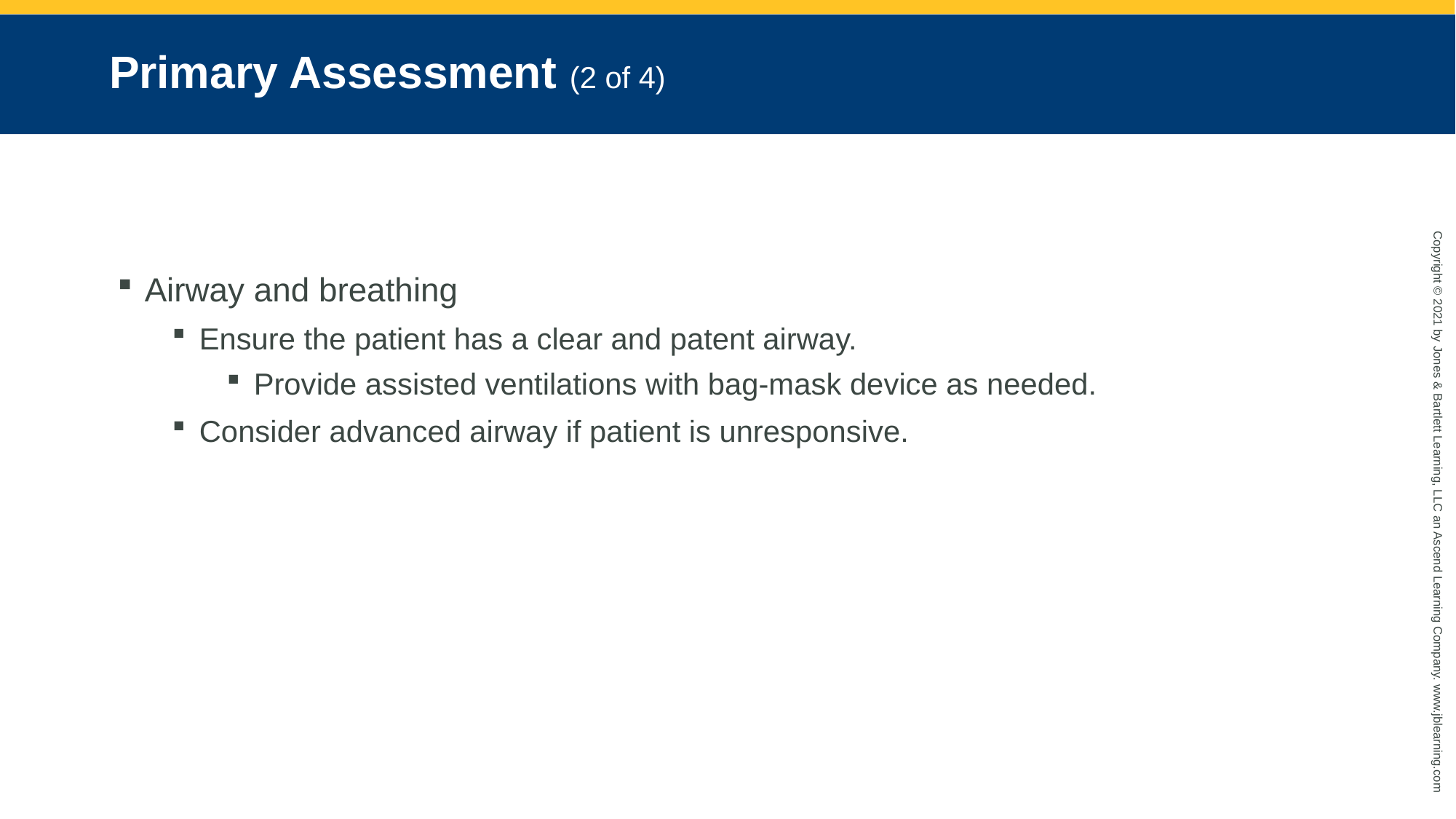

# Primary Assessment (2 of 4)
Airway and breathing
Ensure the patient has a clear and patent airway.
Provide assisted ventilations with bag-mask device as needed.
Consider advanced airway if patient is unresponsive.